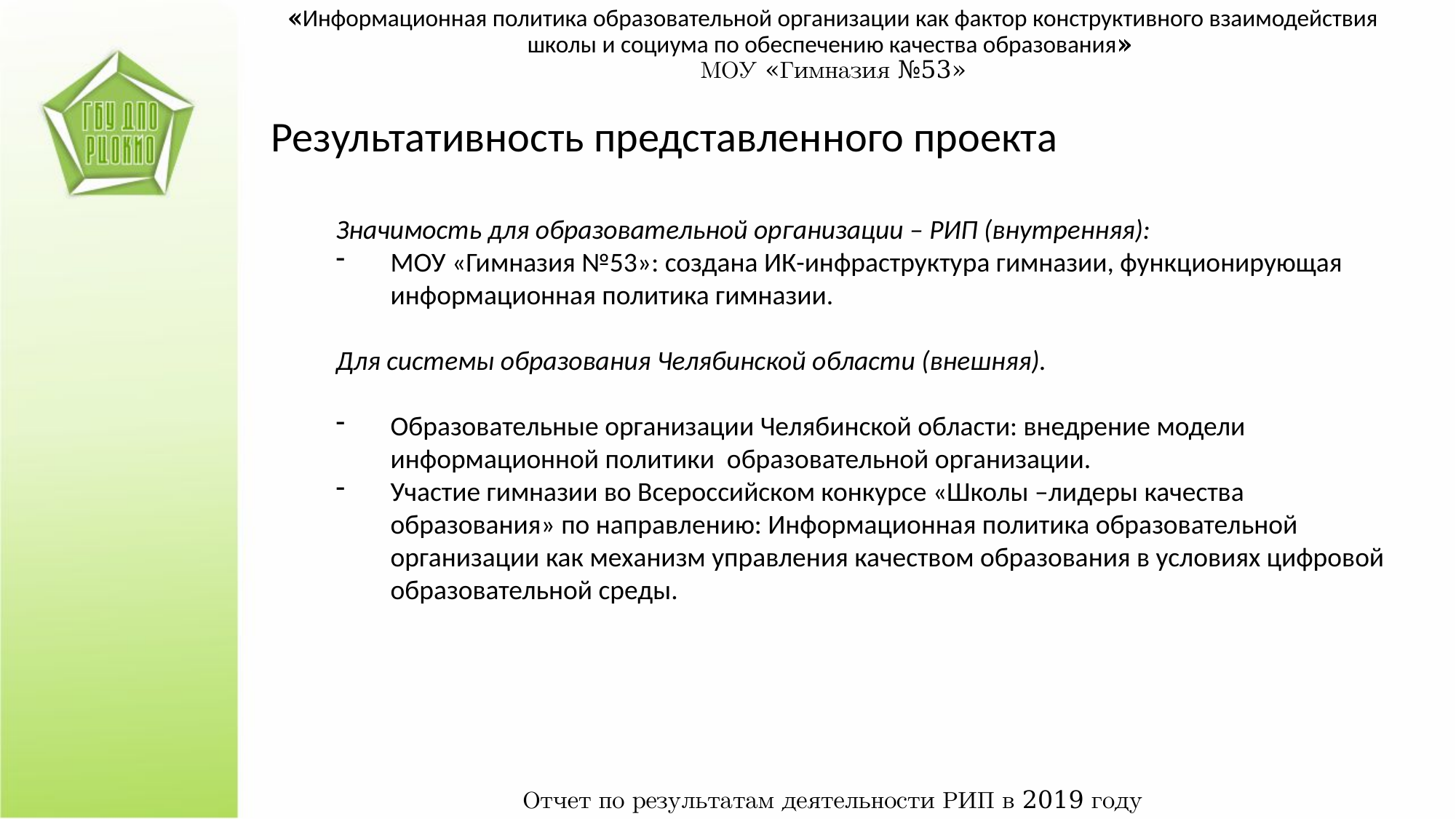

«Информационная политика образовательной организации как фактор конструктивного взаимодействия школы и социума по обеспечению качества образования»
МОУ «Гимназия №53»

Результативность представленного проекта
Значимость для образовательной организации – РИП (внутренняя):
МОУ «Гимназия №53»: создана ИК-инфраструктура гимназии, функционирующая информационная политика гимназии.

Для системы образования Челябинской области (внешняя).

Образовательные организации Челябинской области: внедрение модели информационной политики  образовательной организации.
Участие гимназии во Всероссийском конкурсе «Школы –лидеры качества образования» по направлению: Информационная политика образовательной организации как механизм управления качеством образования в условиях цифровой образовательной среды.
Отчет по результатам деятельности РИП в 2019 году